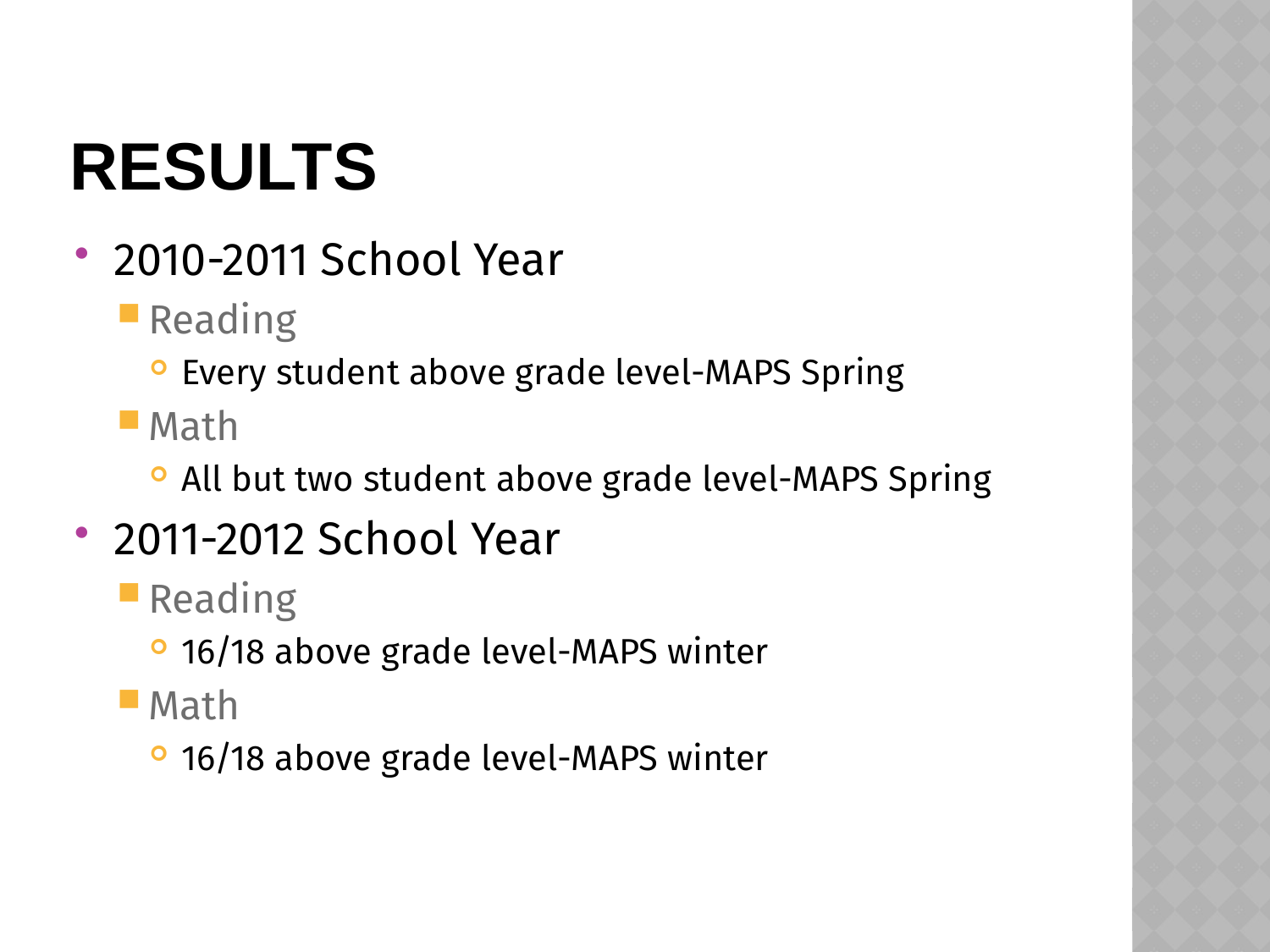

# Results
2010-2011 School Year
Reading
Every student above grade level-MAPS Spring
Math
All but two student above grade level-MAPS Spring
2011-2012 School Year
Reading
16/18 above grade level-MAPS winter
Math
16/18 above grade level-MAPS winter